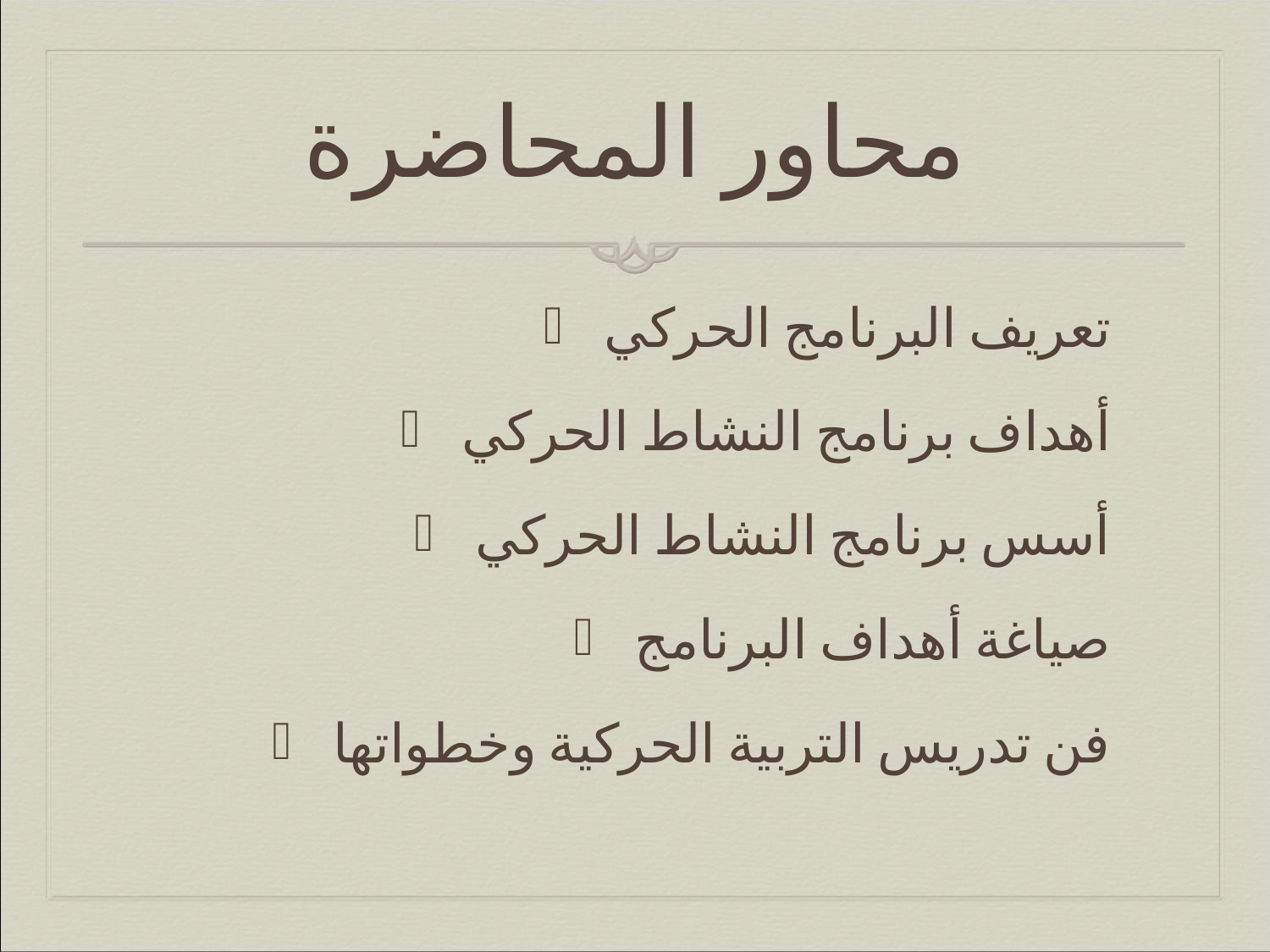

محاور المحاضرة
تعريف البرنامج الحركي
أهداف برنامج النشاط الحركي
أسس برنامج النشاط الحركي
صياغة أهداف البرنامج
فن تدريس التربية الحركية وخطواتها